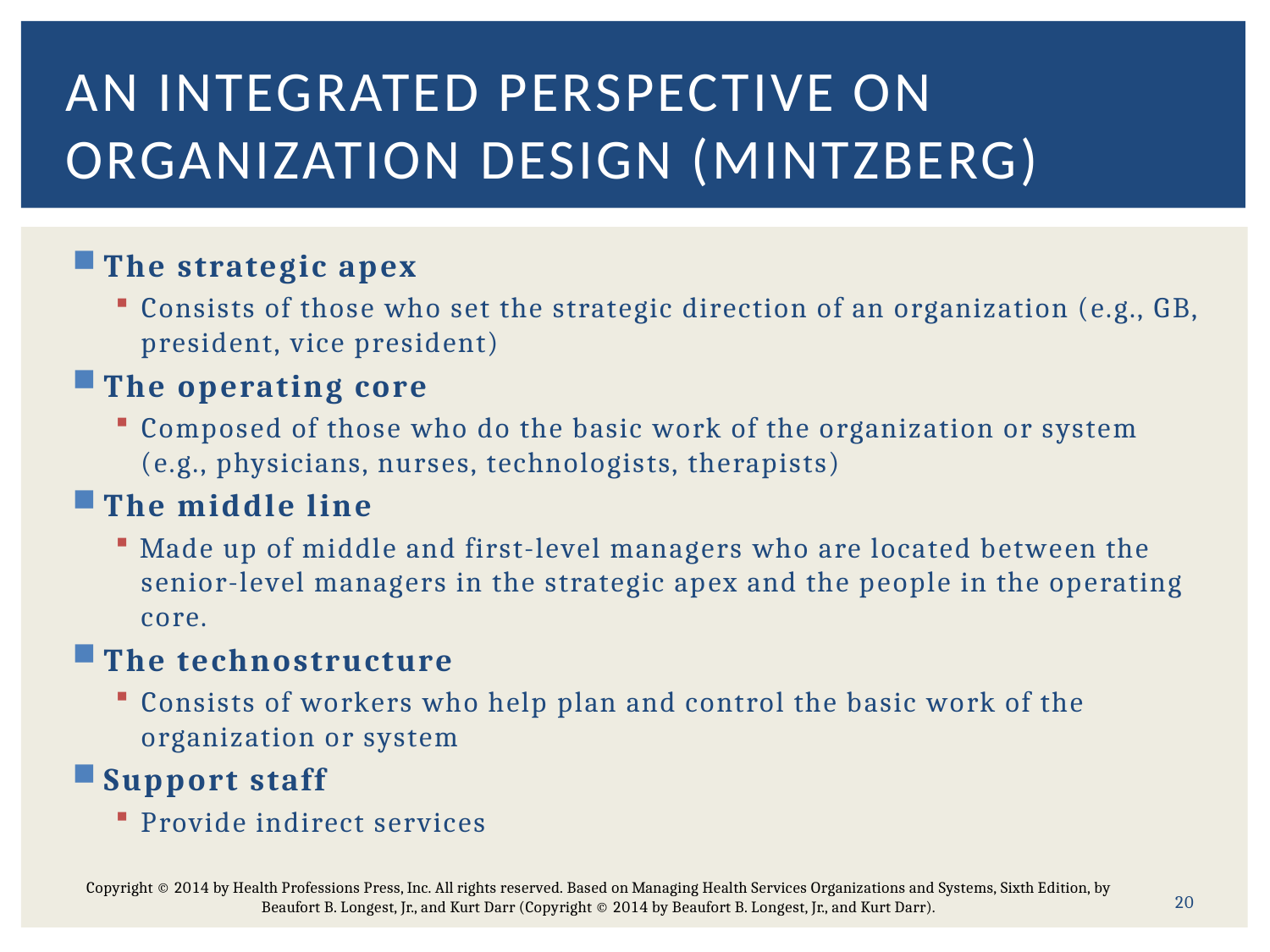

# An integrated perspective on organization design (Mintzberg)
The strategic apex
Consists of those who set the strategic direction of an organization (e.g., GB, president, vice president)
The operating core
Composed of those who do the basic work of the organization or system (e.g., physicians, nurses, technologists, therapists)
The middle line
Made up of middle and first-level managers who are located between the senior-level managers in the strategic apex and the people in the operating core.
The technostructure
Consists of workers who help plan and control the basic work of the organization or system
Support staff
Provide indirect services
20